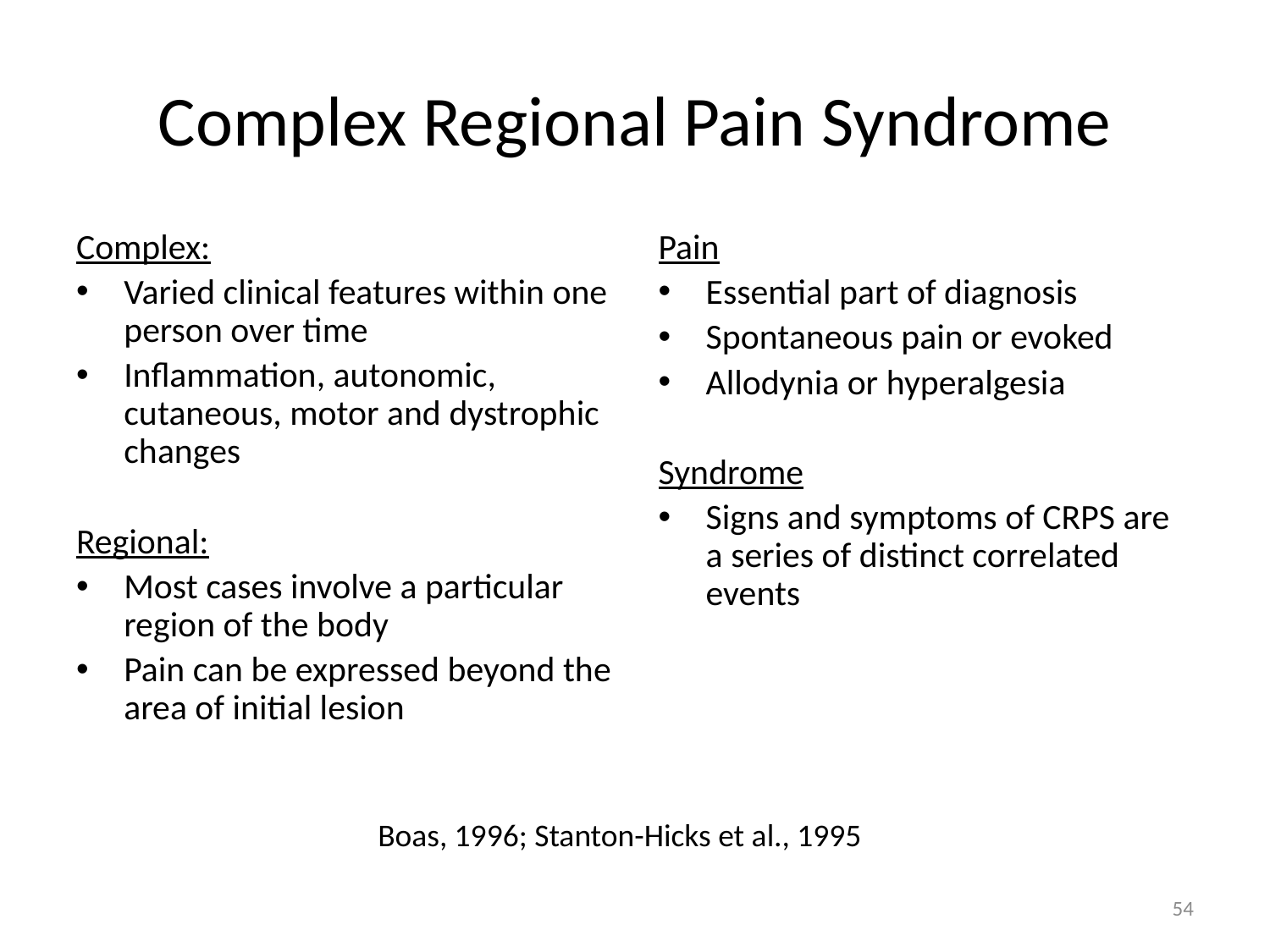

# Complex Regional Pain Syndrome
Complex:
Varied clinical features within one person over time
Inflammation, autonomic, cutaneous, motor and dystrophic changes

Regional:
Most cases involve a particular region of the body
Pain can be expressed beyond the area of initial lesion
Pain
Essential part of diagnosis
Spontaneous pain or evoked
Allodynia or hyperalgesia

Syndrome
Signs and symptoms of CRPS are a series of distinct correlated events
Boas, 1996; Stanton-Hicks et al., 1995
54